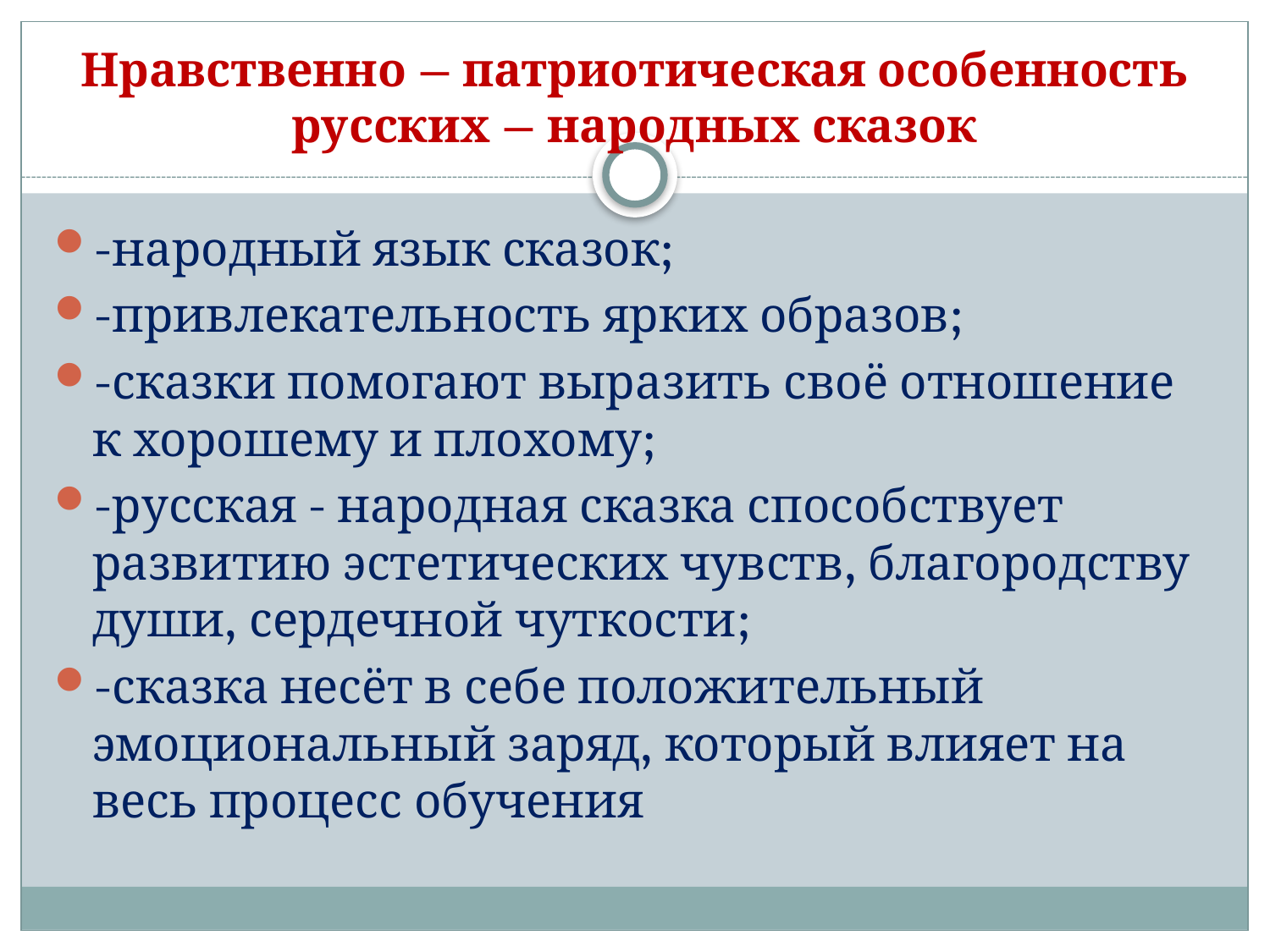

# Нравственно – патриотическая особенность русских – народных сказок
-народный язык сказок;
-привлекательность ярких образов;
-сказки помогают выразить своё отношение к хорошему и плохому;
-русская - народная сказка способствует развитию эстетических чувств, благородству души, сердечной чуткости;
-сказка несёт в себе положительный эмоциональный заряд, который влияет на весь процесс обучения